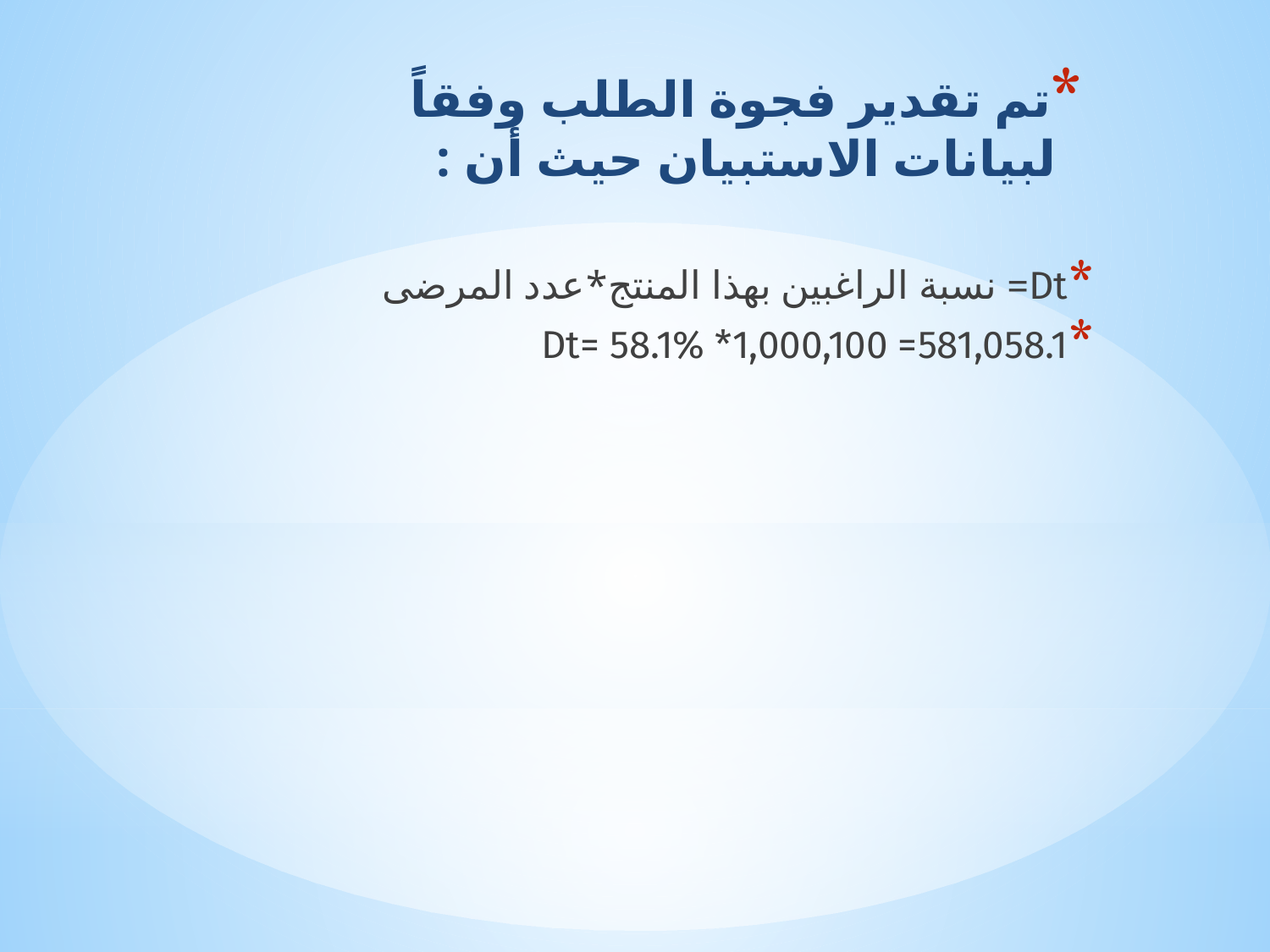

تم تقدير فجوة الطلب وفقاً لبيانات الاستبيان حيث أن :
Dt= نسبة الراغبين بهذا المنتج*عدد المرضى
Dt= 58.1% *1,000,100 =581,058.1